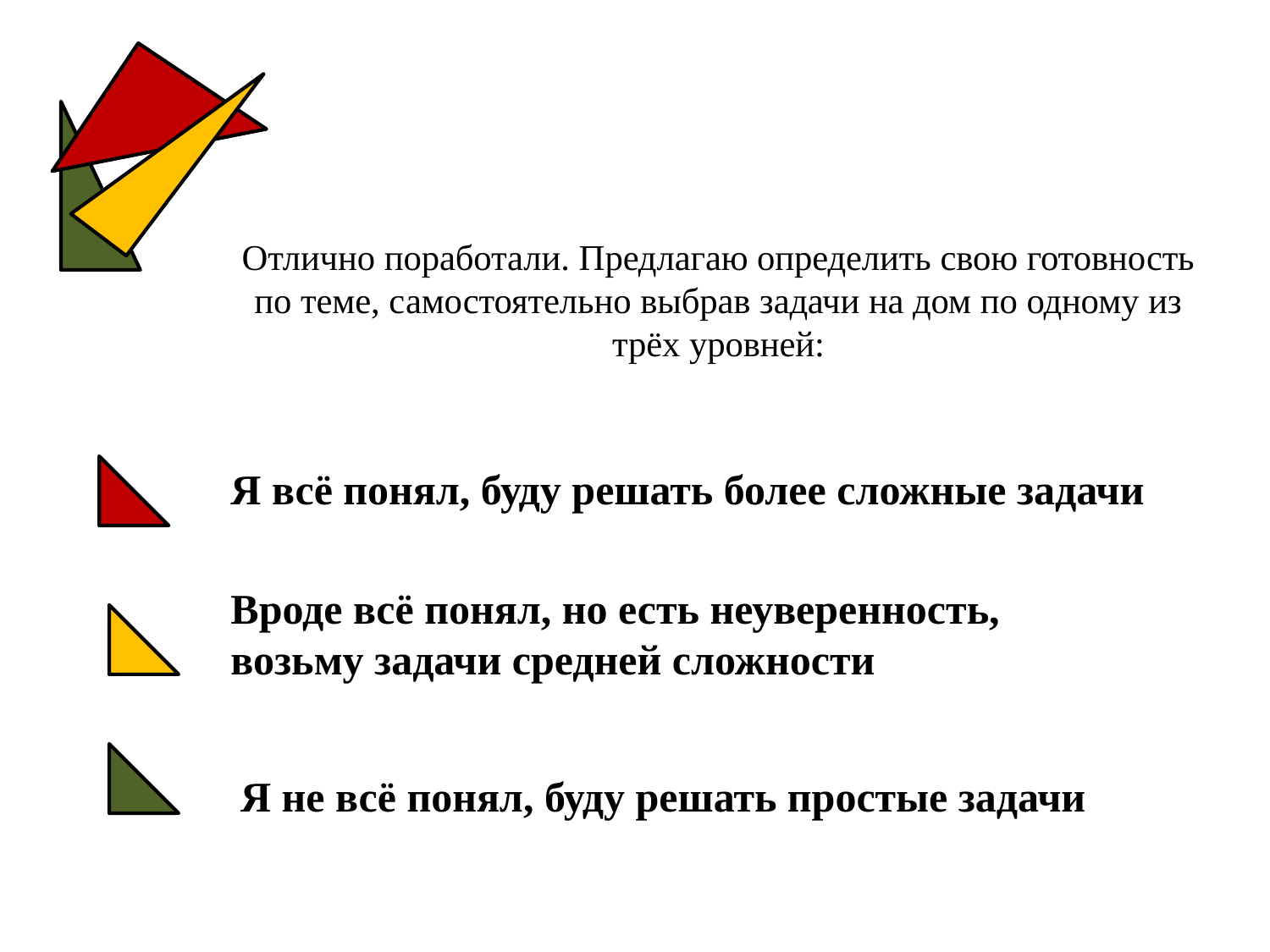

# Отлично поработали. Предлагаю определить свою готовность по теме, самостоятельно выбрав задачи на дом по одному из трёх уровней:

Я всё понял, буду решать более сложные задачи
Вроде всё понял, но есть неуверенность, возьму задачи средней сложности

Я не всё понял, буду решать простые задачи